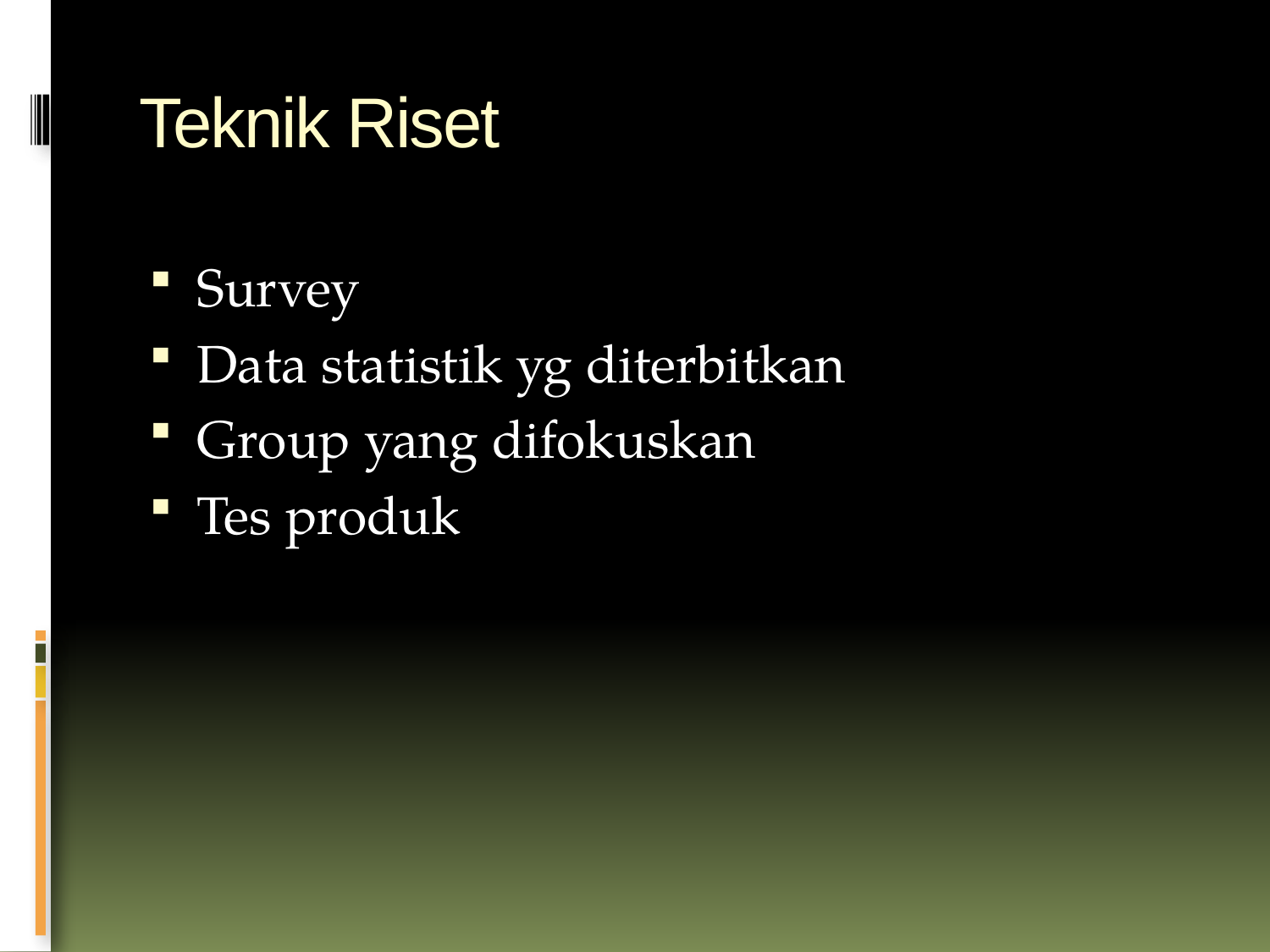

# Teknik Riset
Survey
Data statistik yg diterbitkan
Group yang difokuskan
Tes produk